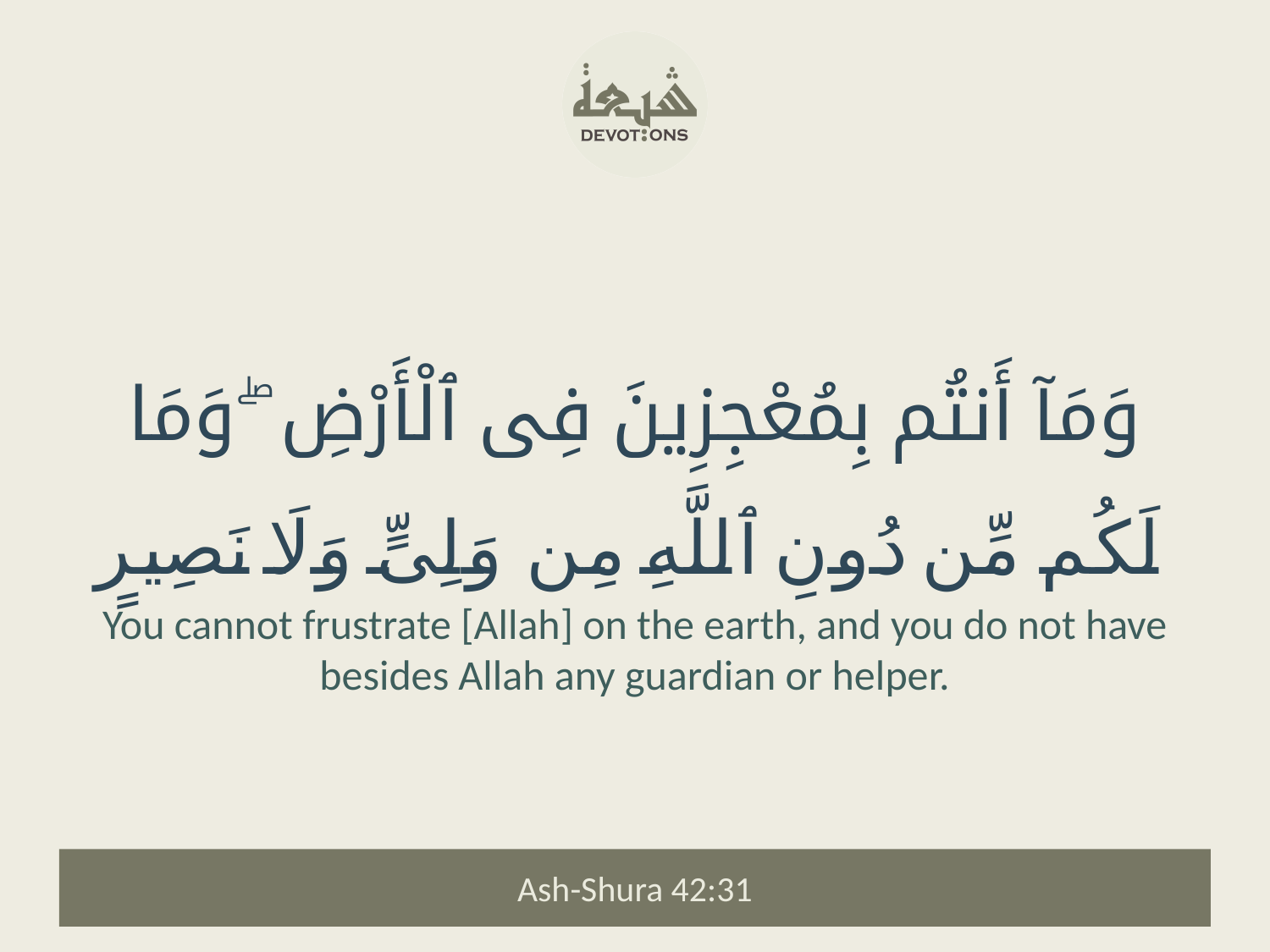

وَمَآ أَنتُم بِمُعْجِزِينَ فِى ٱلْأَرْضِ ۖ وَمَا لَكُم مِّن دُونِ ٱللَّهِ مِن وَلِىٍّ وَلَا نَصِيرٍ
You cannot frustrate [Allah] on the earth, and you do not have besides Allah any guardian or helper.
Ash-Shura 42:31